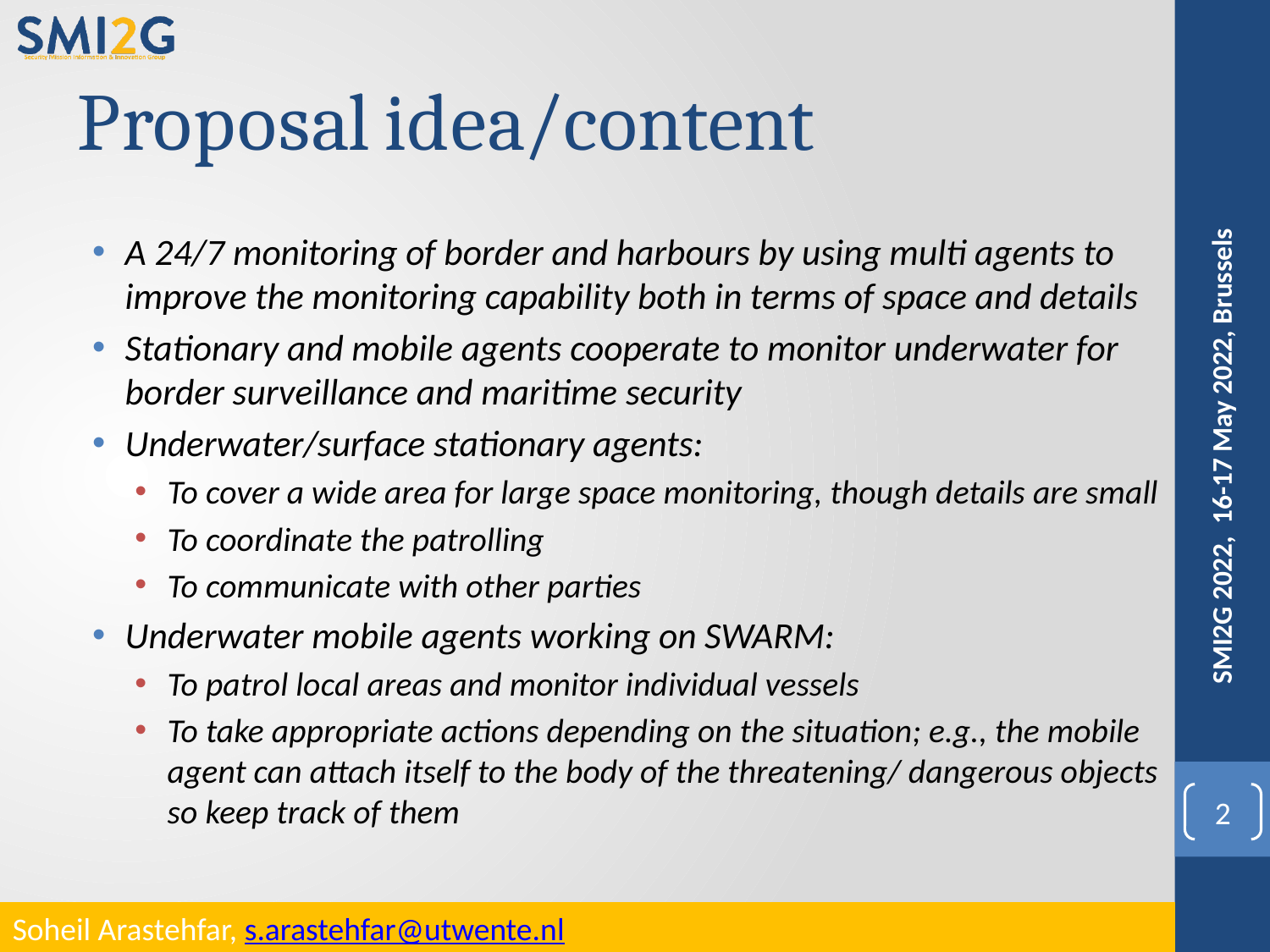

# Proposal idea/content
A 24/7 monitoring of border and harbours by using multi agents to improve the monitoring capability both in terms of space and details
Stationary and mobile agents cooperate to monitor underwater for border surveillance and maritime security
Underwater/surface stationary agents:
To cover a wide area for large space monitoring, though details are small
To coordinate the patrolling
To communicate with other parties
Underwater mobile agents working on SWARM:
To patrol local areas and monitor individual vessels
To take appropriate actions depending on the situation; e.g., the mobile agent can attach itself to the body of the threatening/ dangerous objects so keep track of them
SMI2G 2022,  16-17 May 2022, Brussels
2
Soheil Arastehfar, s.arastehfar@utwente.nl